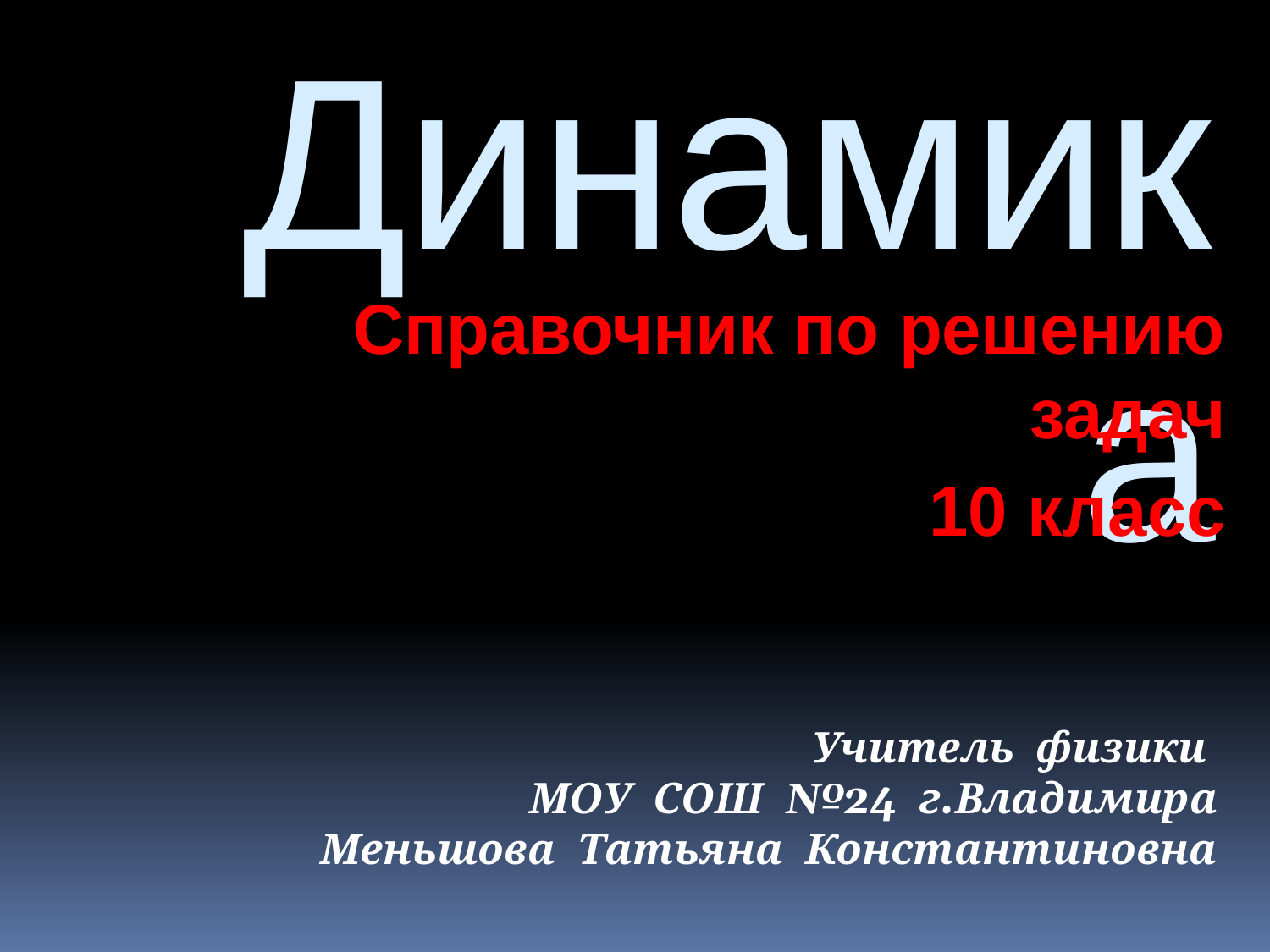

Динамика
Справочник по решению задач
10 класс
Учитель  физики
МОУ  СОШ  №24  г.Владимира
Меньшова  Татьяна  Константиновна